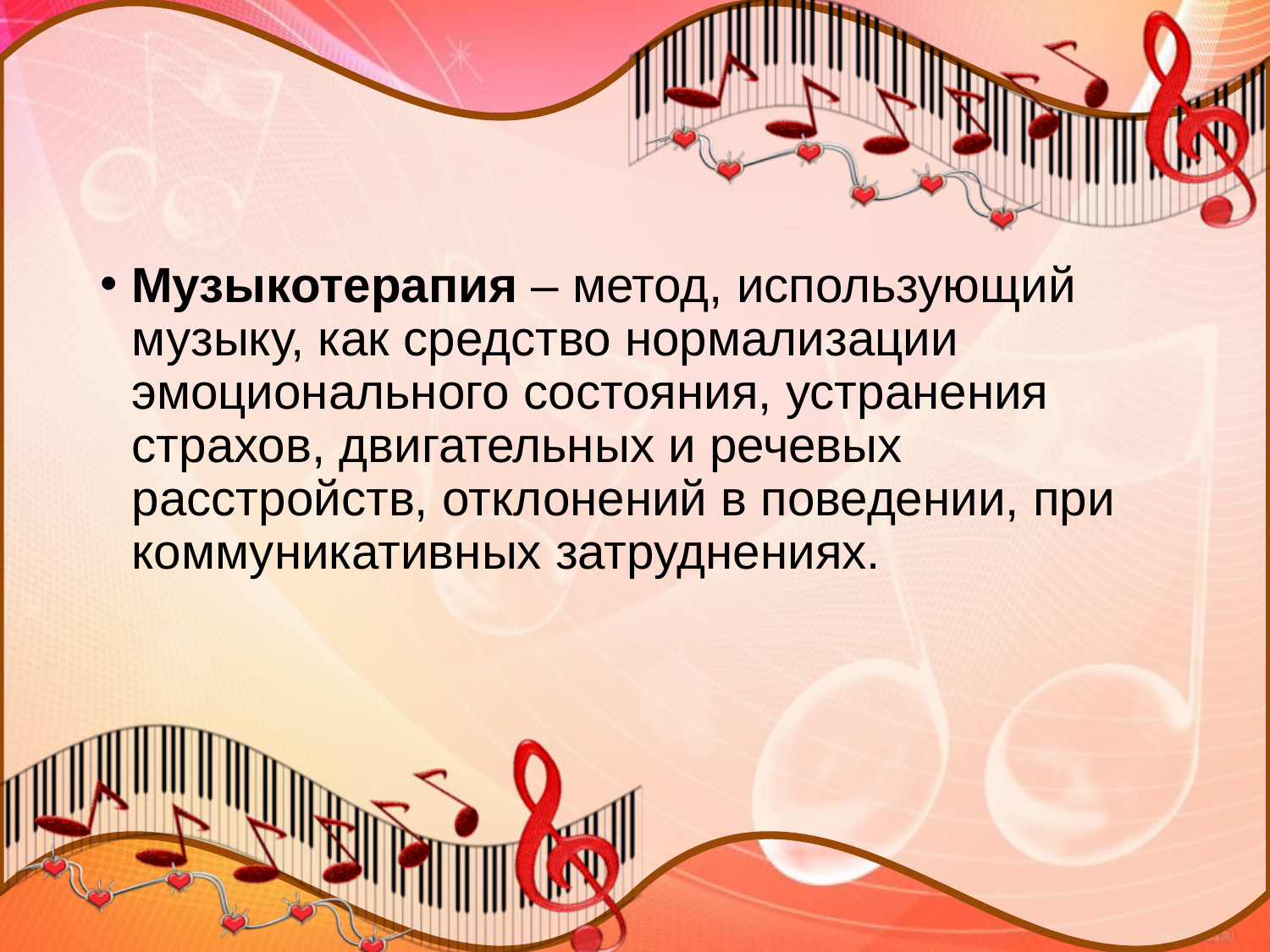

Музыкотерапия – метод, использующий музыку, как средство нормализации эмоционального состояния, устранения страхов, двигательных и речевых расстройств, отклонений в поведении, при коммуникативных затруднениях.